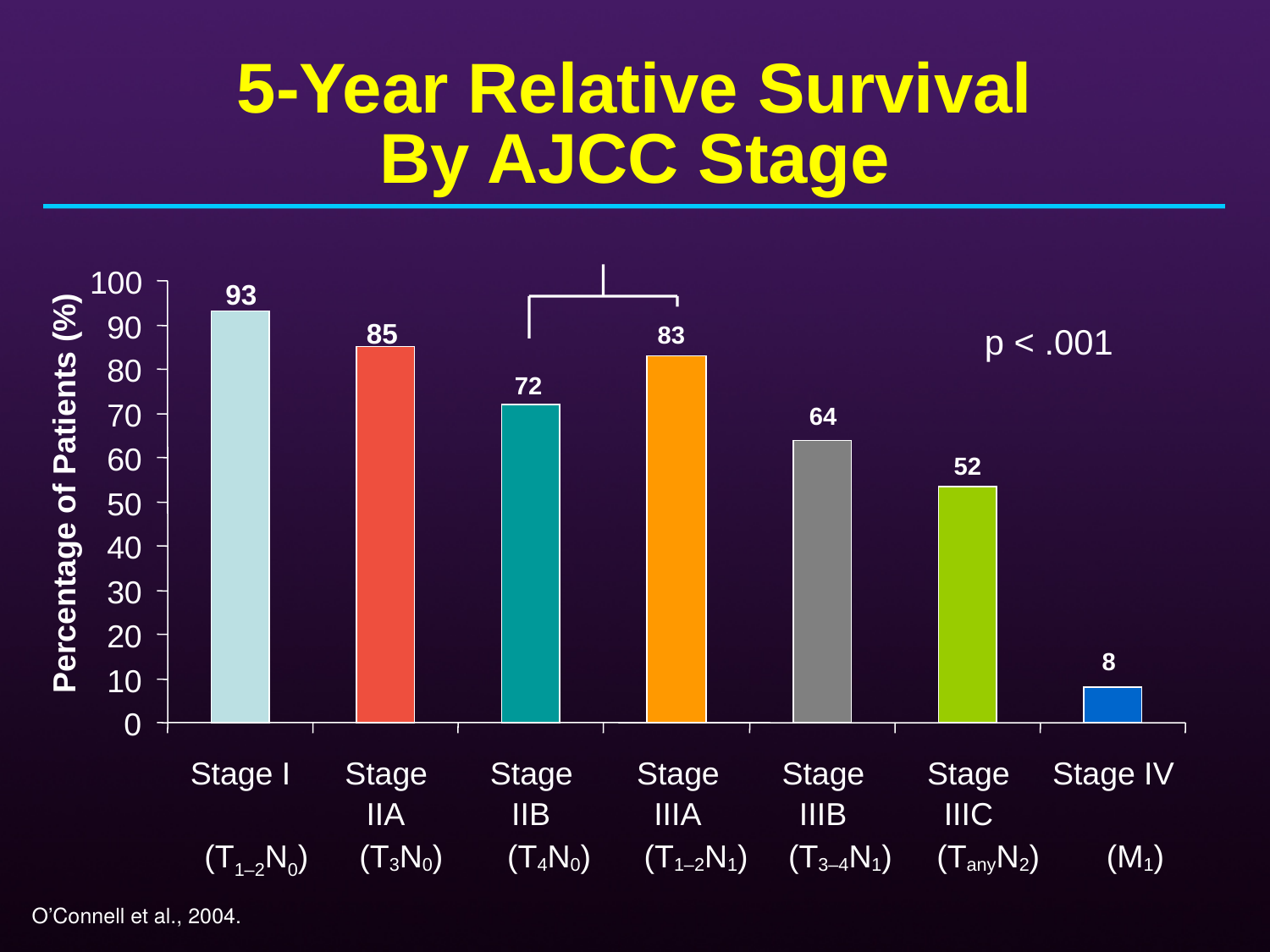

# 5-Year Relative Survival By AJCC Stage

100

93

90
85

83
p < .001

80

72

64
70

60

52
Percentage of Patients (%)

50

40

30

20

8
10

0

Stage I
Stage
Stage
Stage
Stage
Stage
Stage IV
IIA
IIB
IIIA
IIIB
IIIC
(T1–2N0)
(T3N0)
(T4N0)
(T1–2N1)
(T3–4N1)
(TanyN2)
(M1)
O’Connell et al., 2004.